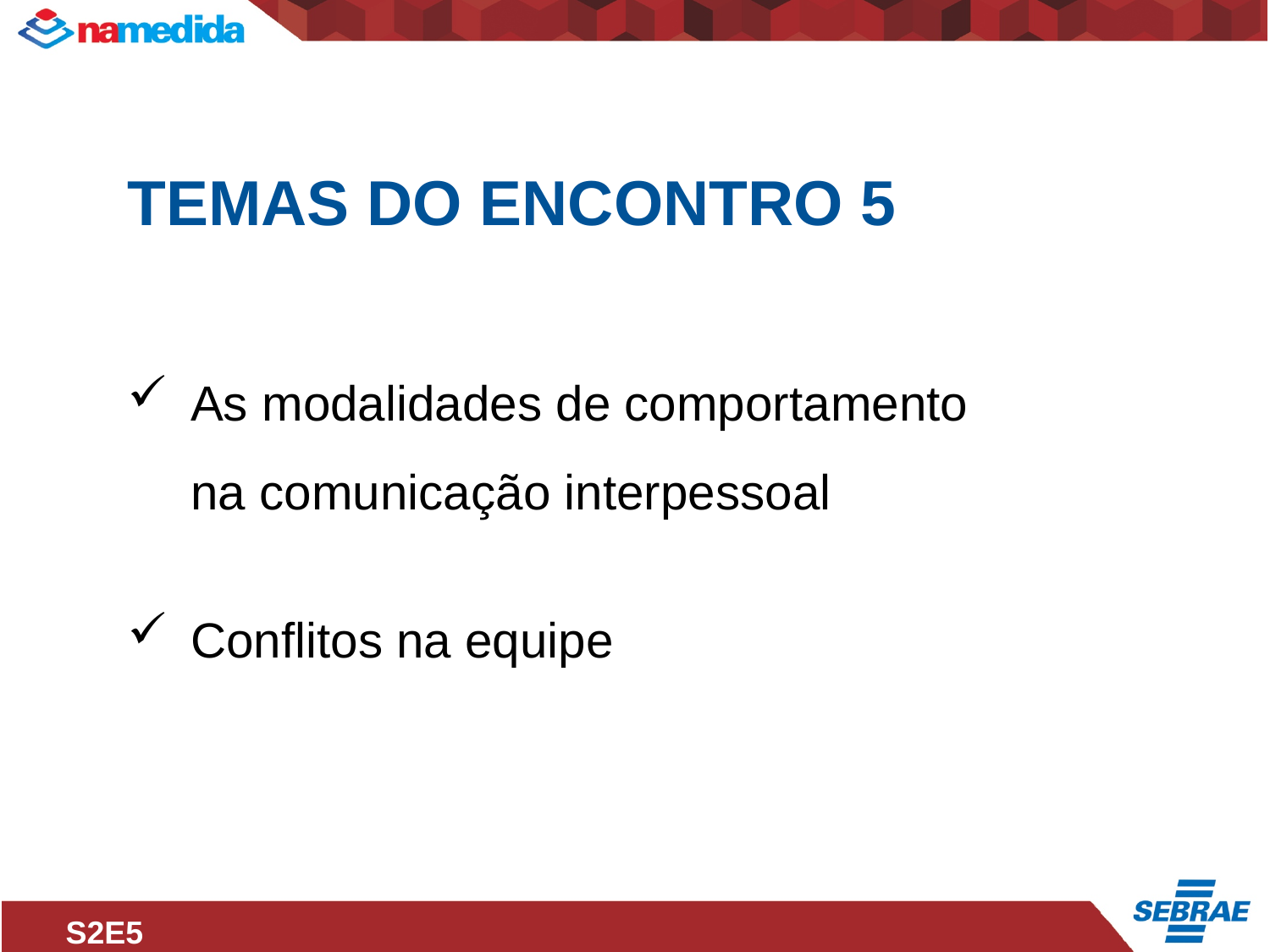

TEMAS DO ENCONTRO 5
As modalidades de comportamento na comunicação interpessoal

Conflitos na equipe
S2E5